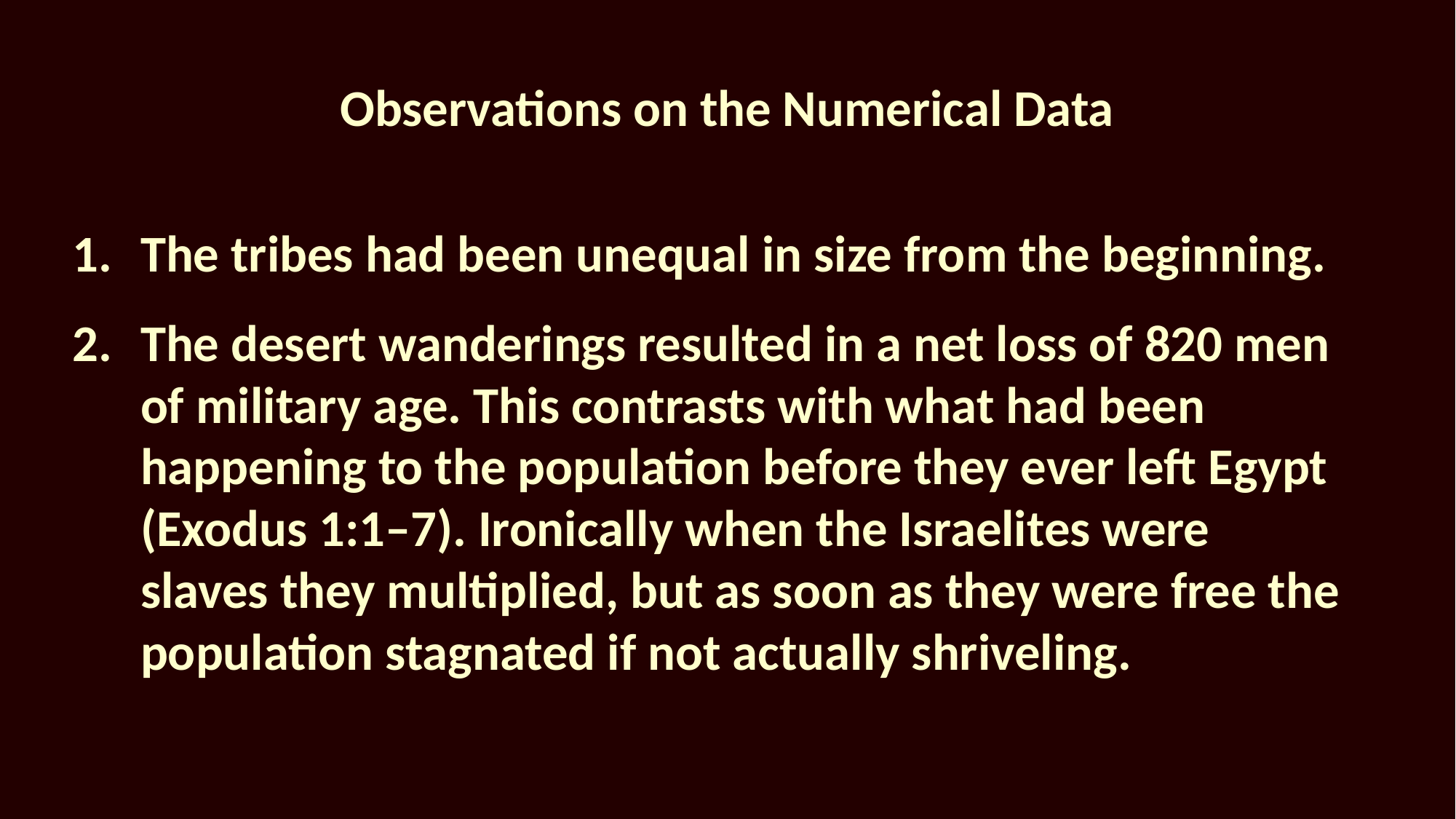

# Observations on the Numerical Data
The tribes had been unequal in size from the beginning.
The desert wanderings resulted in a net loss of 820 men of military age. This contrasts with what had been happening to the population before they ever left Egypt (Exodus 1:1–7). Ironically when the Israelites were slaves they multiplied, but as soon as they were free the population stagnated if not actually shriveling.